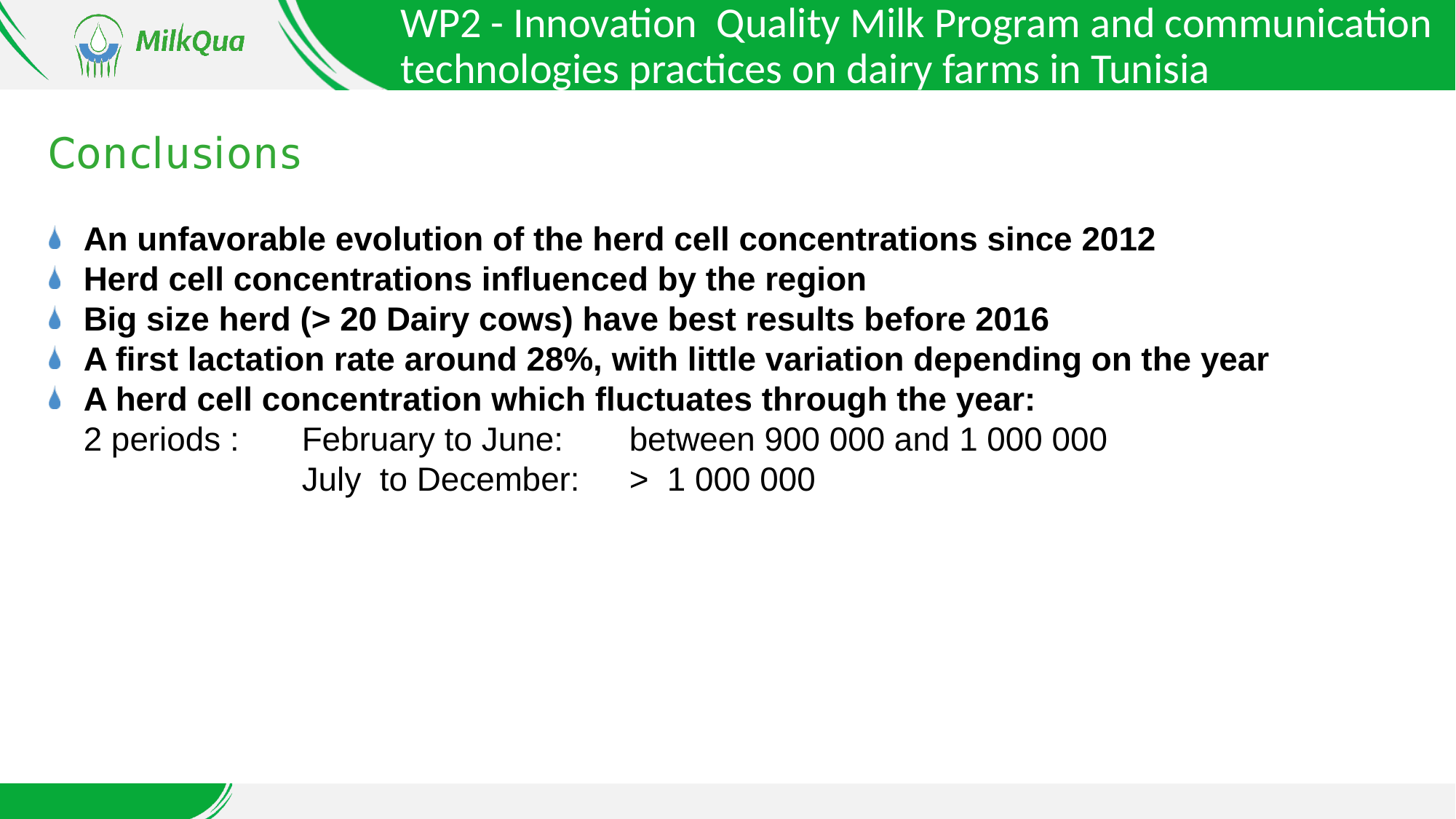

WP2 - Innovation  Quality Milk Program and communication technologies practices on dairy farms in Tunisia
# Conclusions
An unfavorable evolution of the herd cell concentrations since 2012
Herd cell concentrations influenced by the region
Big size herd (> 20 Dairy cows) have best results before 2016
A first lactation rate around 28%, with little variation depending on the year
A herd cell concentration which fluctuates through the year:
2 periods : 	February to June: 	between 900 000 and 1 000 000
		July  to December:	>  1 000 000